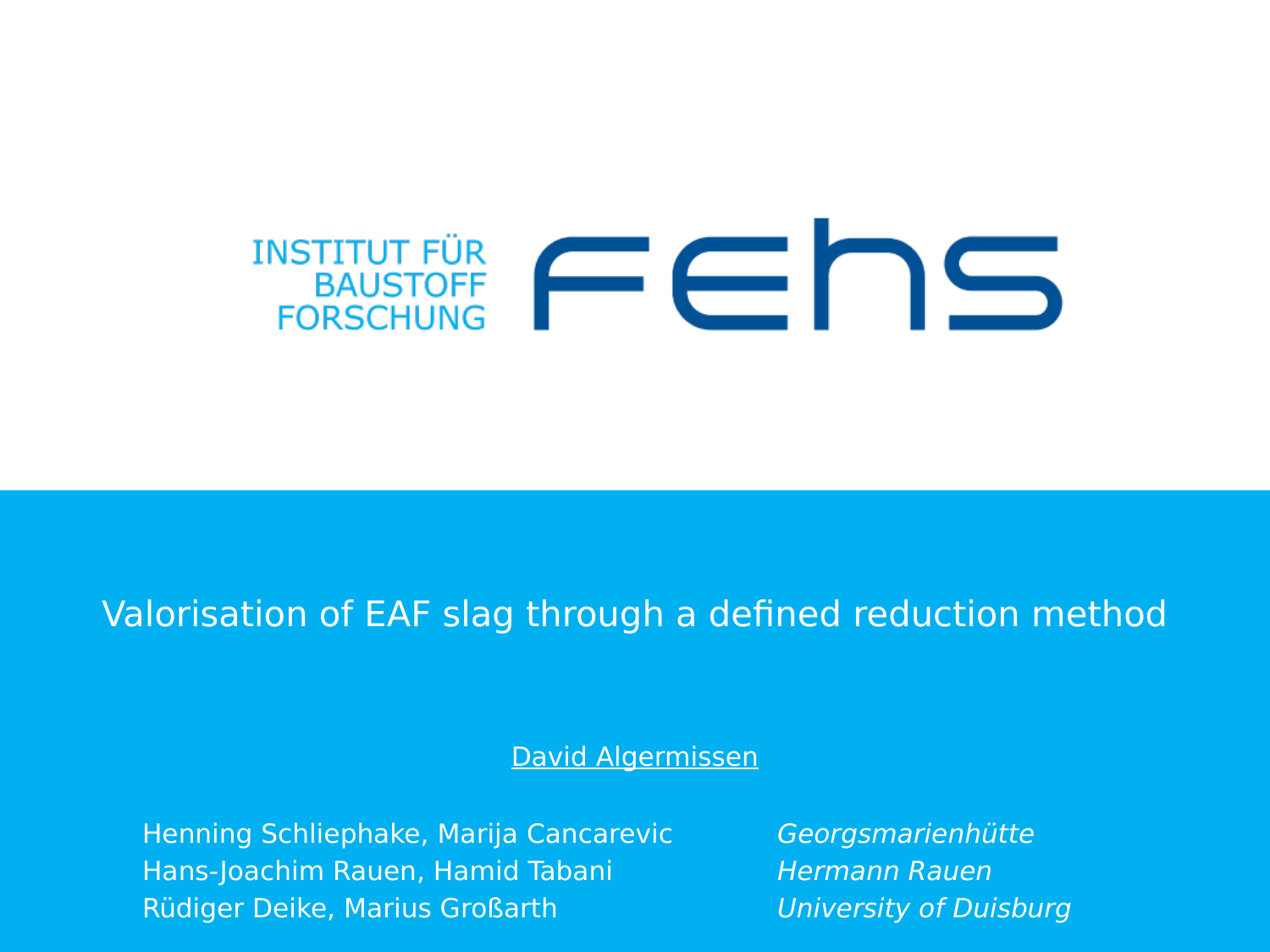

Valorisation of EAF slag through a defined reduction method
David Algermissen

Henning Schliephake, Marija Cancarevic	Georgsmarienhütte
Hans-Joachim Rauen, Hamid Tabani		Hermann Rauen
Rüdiger Deike, Marius Großarth		University of Duisburg
1